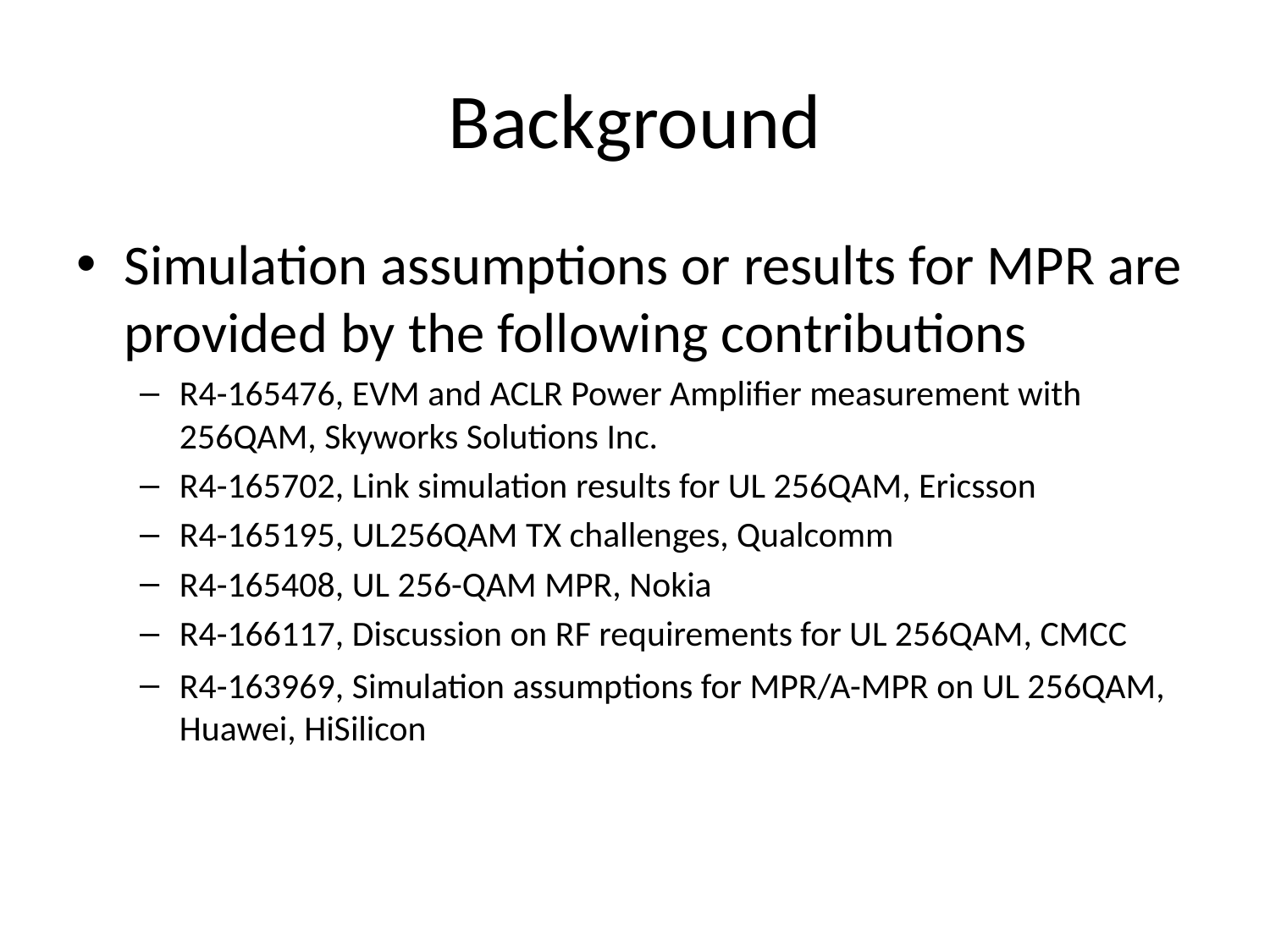

# Background
Simulation assumptions or results for MPR are provided by the following contributions
R4-165476, EVM and ACLR Power Amplifier measurement with 256QAM, Skyworks Solutions Inc.
R4-165702, Link simulation results for UL 256QAM, Ericsson
R4-165195, UL256QAM TX challenges, Qualcomm
R4-165408, UL 256-QAM MPR, Nokia
R4-166117, Discussion on RF requirements for UL 256QAM, CMCC
R4-163969, Simulation assumptions for MPR/A-MPR on UL 256QAM, Huawei, HiSilicon